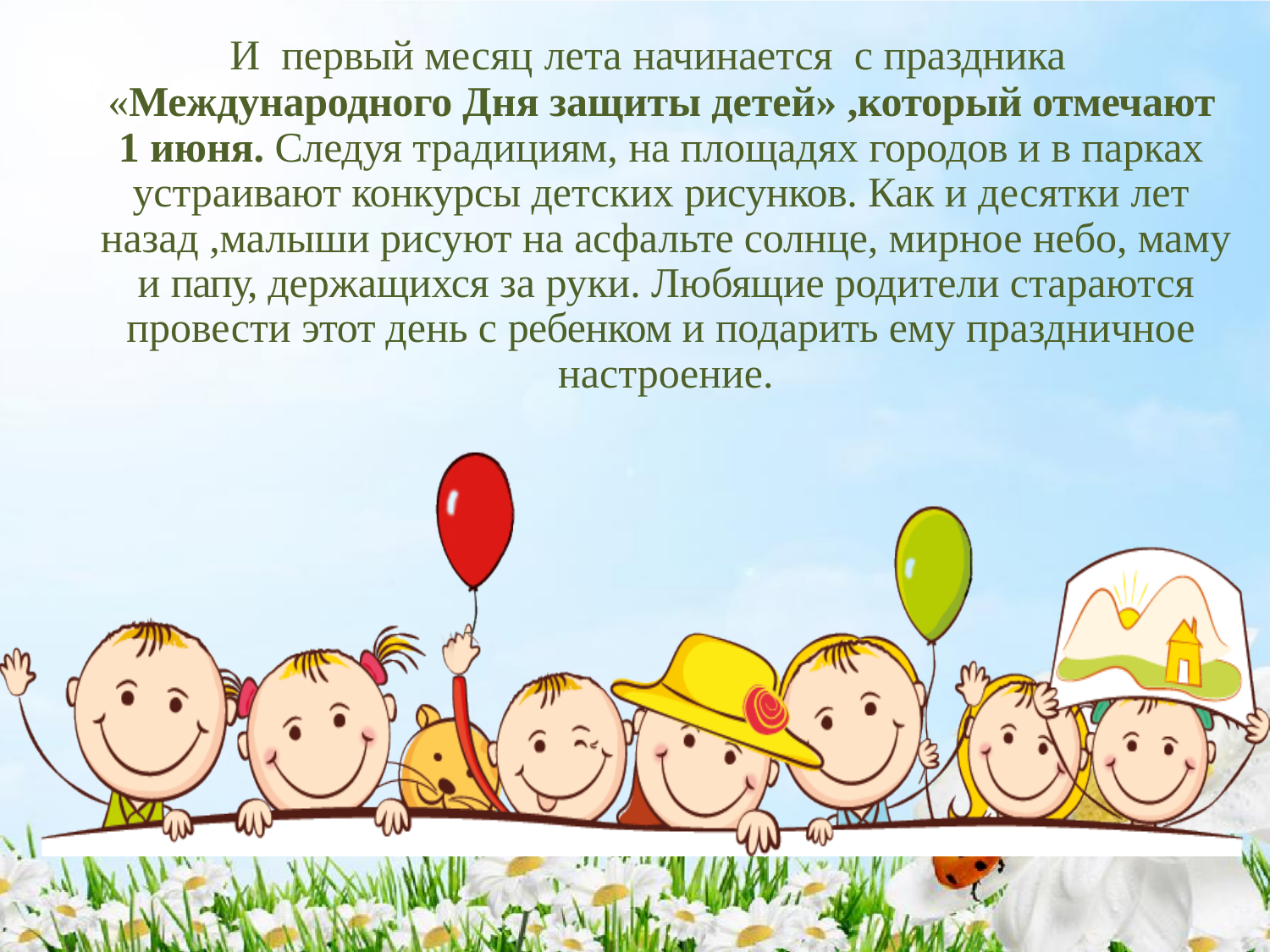

И	первый месяц лета начинается	с праздника
«Международного Дня защиты детей» ,который отмечают  1 июня. Следуя традициям, на площадях городов и в парках  устраивают конкурсы детских рисунков. Как и десятки лет  назад ,малыши рисуют на асфальте солнце, мирное небо, маму  и папу, держащихся за руки. Любящие родители стараются  провести этот день с ребенком и подарить ему праздничное  настроение.